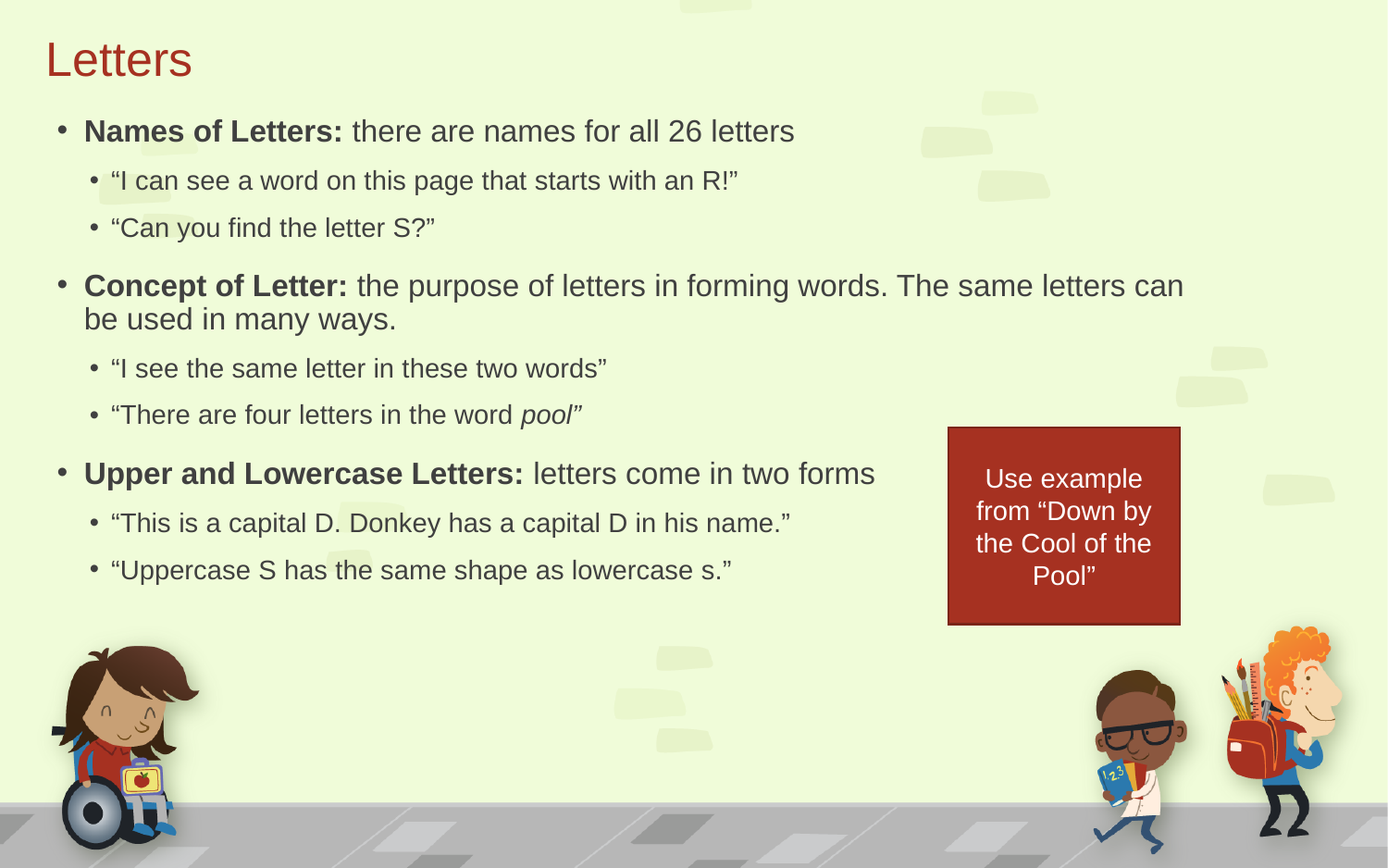

# Letters
Names of Letters: there are names for all 26 letters
“I can see a word on this page that starts with an R!”
“Can you find the letter S?”
Concept of Letter: the purpose of letters in forming words. The same letters can be used in many ways.
“I see the same letter in these two words”
“There are four letters in the word pool”
Upper and Lowercase Letters: letters come in two forms
“This is a capital D. Donkey has a capital D in his name.”
“Uppercase S has the same shape as lowercase s.”

Use example from “Down by the Cool of the Pool”